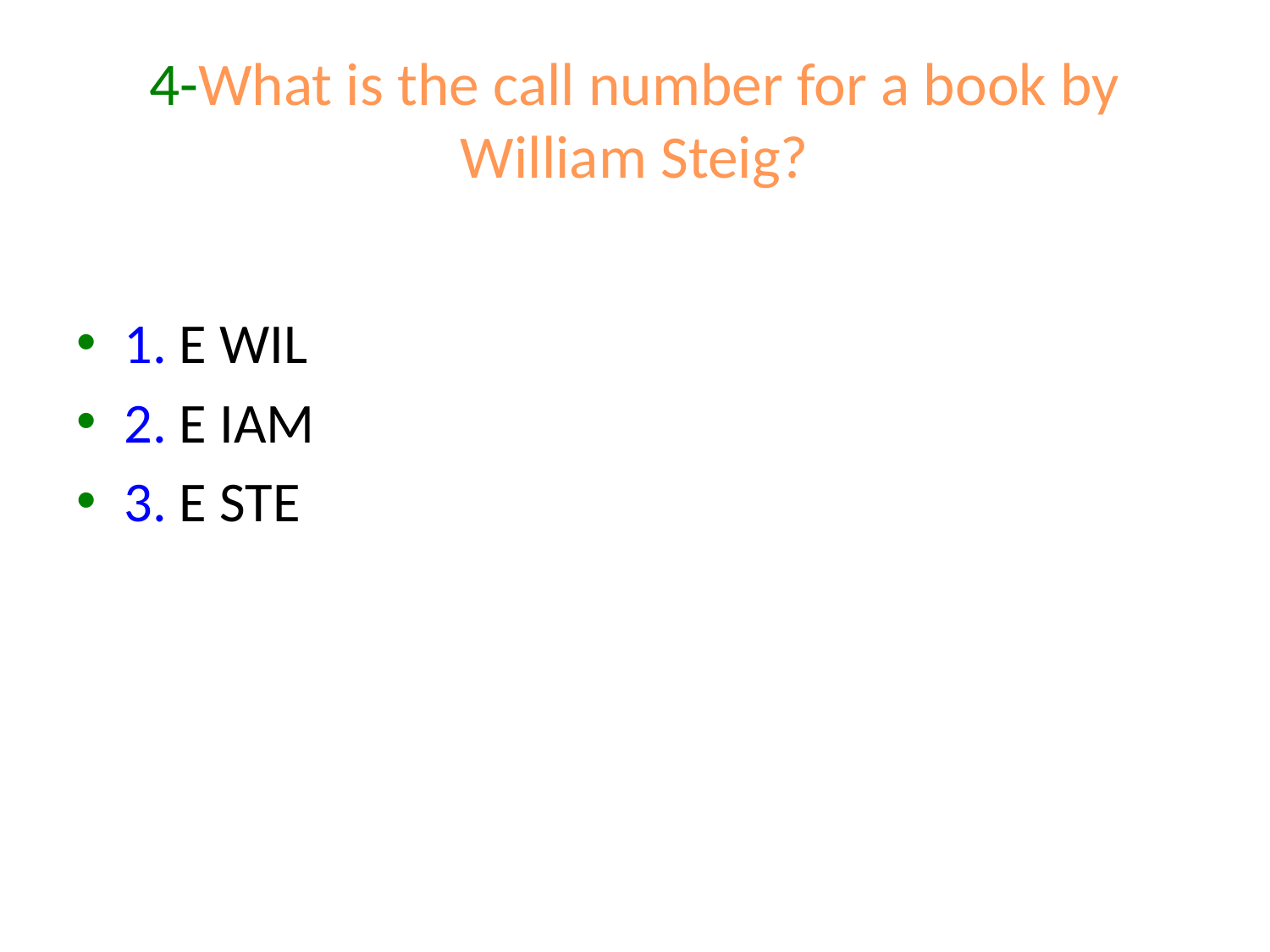

# 4-What is the call number for a book by William Steig?

1. E WIL
2. E IAM
3. E STE